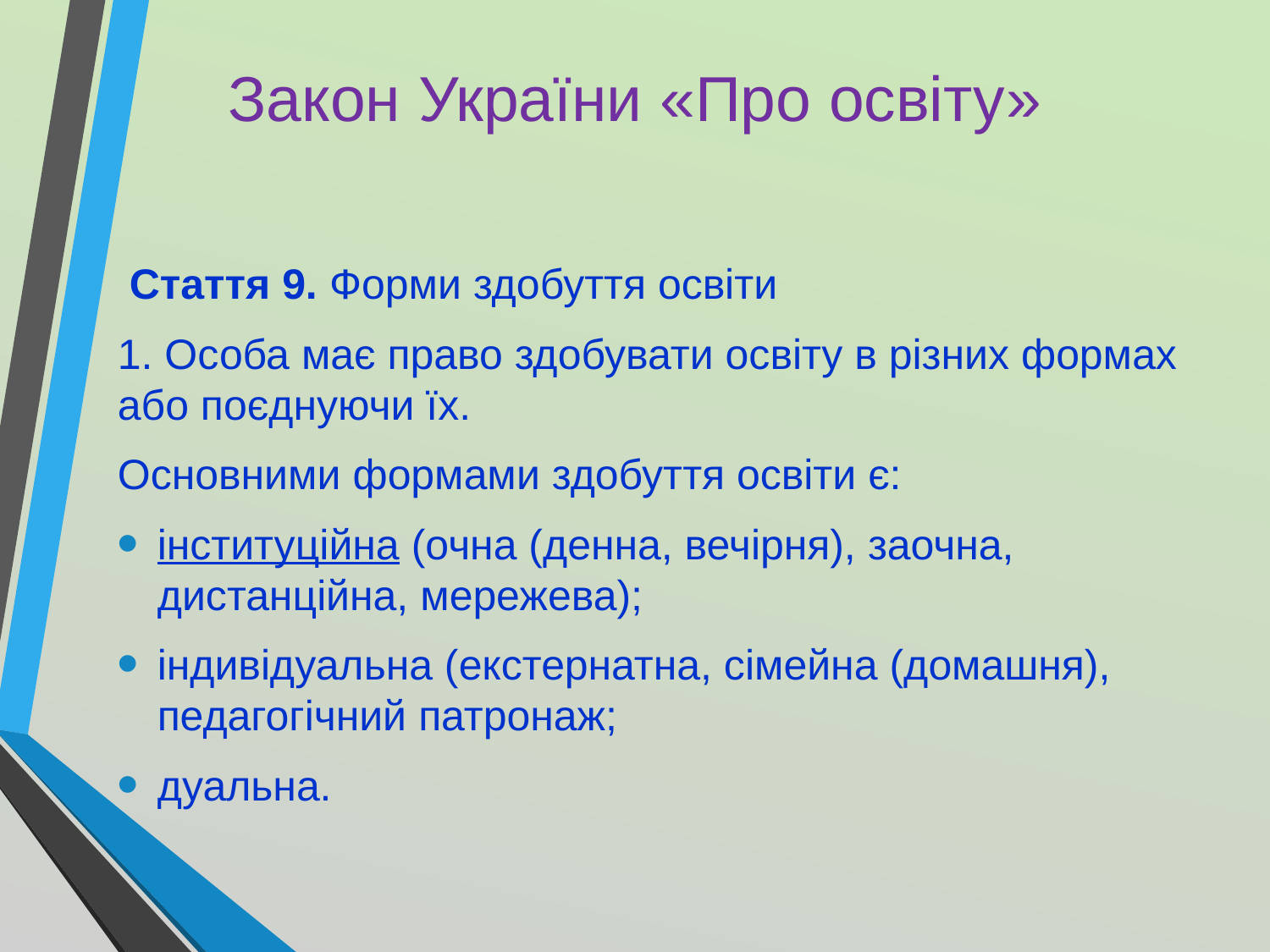

# Закон України «Про освіту»
 Стаття 9. Форми здобуття освіти
1. Особа має право здобувати освіту в різних формах або поєднуючи їх.
Основними формами здобуття освіти є:
інституційна (очна (денна, вечірня), заочна, дистанційна, мережева);
індивідуальна (екстернатна, сімейна (домашня), педагогічний патронаж;
дуальна.